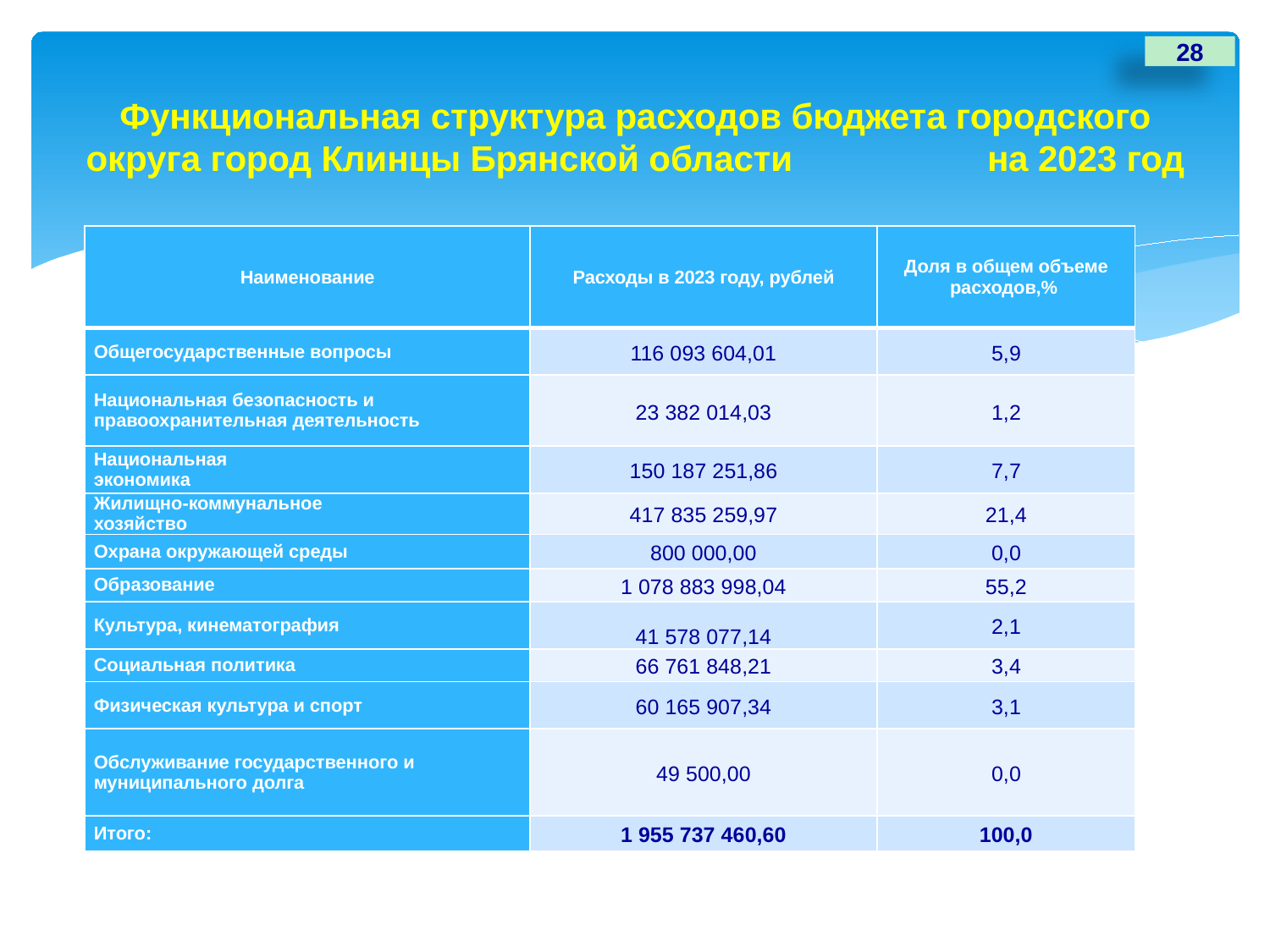

28
# Функциональная структура расходов бюджета городского округа город Клинцы Брянской области                    на 2023 год
| Наименование | Расходы в 2023 году, рублей | Доля в общем объеме расходов,% |
| --- | --- | --- |
| Общегосударственные вопросы | 116 093 604,01 | 5,9 |
| Национальная безопасность и правоохранительная деятельность | 23 382 014,03 | 1,2 |
| Национальная экономика | 150 187 251,86 | 7,7 |
| Жилищно-коммунальное хозяйство | 417 835 259,97 | 21,4 |
| Охрана окружающей среды | 800 000,00 | 0,0 |
| Образование | 1 078 883 998,04 | 55,2 |
| Культура, кинематография | 41 578 077,14 | 2,1 |
| Социальная политика | 66 761 848,21 | 3,4 |
| Физическая культура и спорт | 60 165 907,34 | 3,1 |
| Обслуживание государственного и муниципального долга | 49 500,00 | 0,0 |
| Итого: | 1 955 737 460,60 | 100,0 |